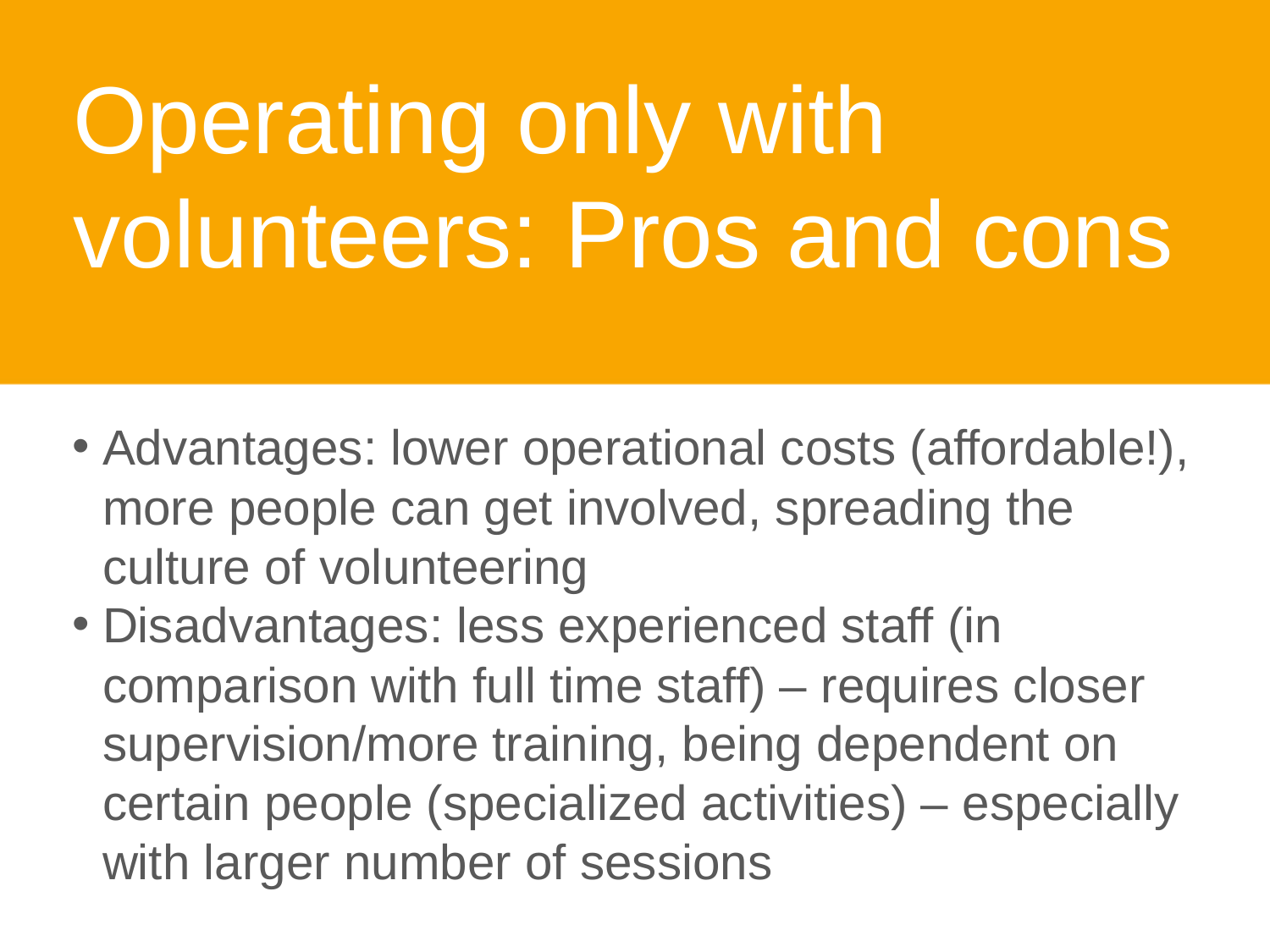

Operating only with volunteers: Pros and cons
Advantages: lower operational costs (affordable!), more people can get involved, spreading the culture of volunteering
Disadvantages: less experienced staff (in comparison with full time staff) – requires closer supervision/more training, being dependent on certain people (specialized activities) – especially with larger number of sessions